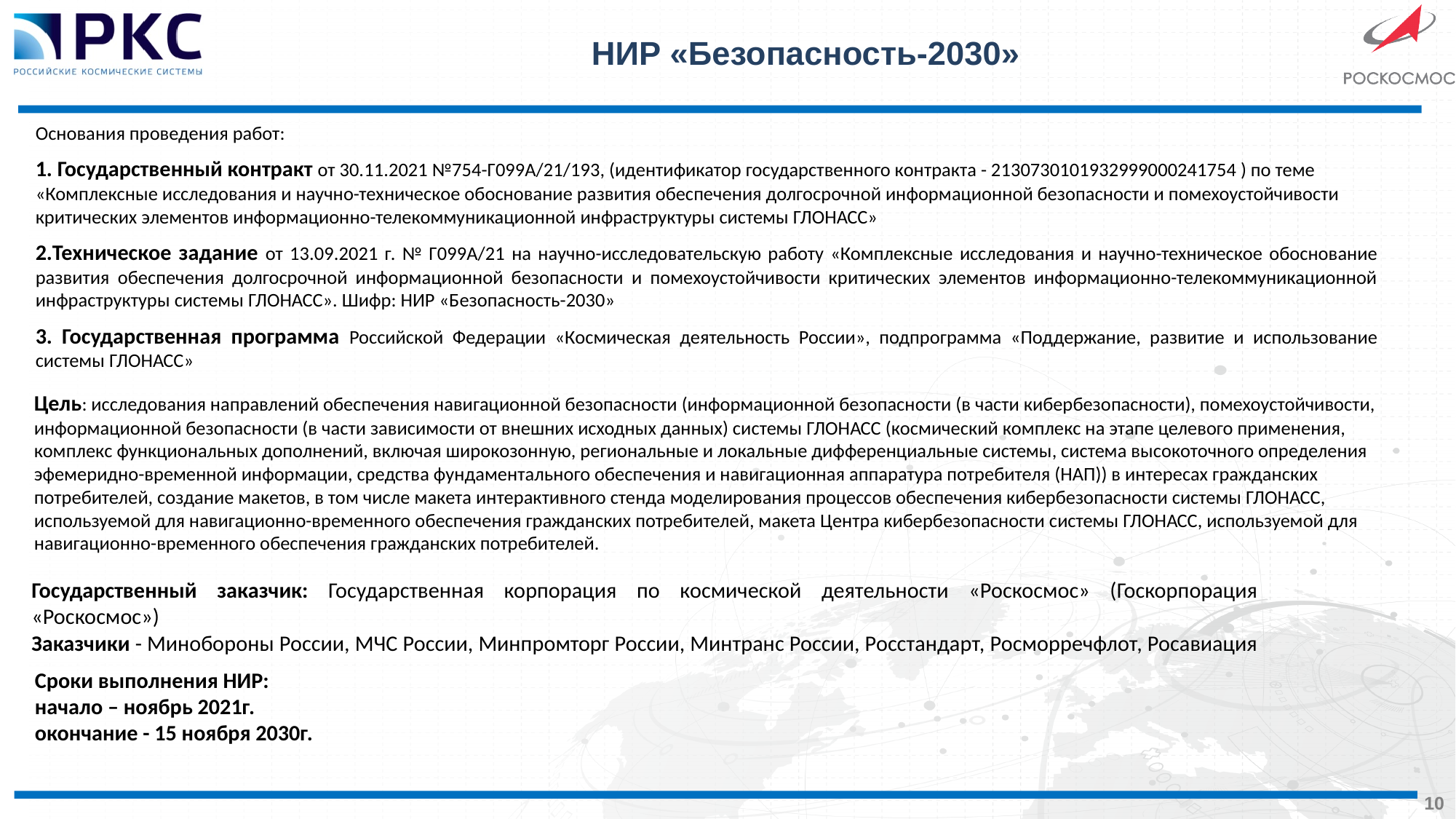

НИР «Безопасность-2030»

Основания проведения работ:
1. Государственный контракт от 30.11.2021 №754-Г099А/21/193, (идентификатор государственного контракта - 2130730101932999000241754 ) по теме  «Комплексные исследования и научно-техническое обоснование развития обеспечения долгосрочной информационной безопасности и помехоустойчивости критических элементов информационно-телекоммуникационной инфраструктуры системы ГЛОНАСС»
2.Техническое задание от 13.09.2021 г. № Г099А/21 на научно-исследовательскую работу «Комплексные исследования и научно-техническое обоснование развития обеспечения долгосрочной информационной безопасности и помехоустойчивости критических элементов информационно-телекоммуникационной инфраструктуры системы ГЛОНАСС». Шифр: НИР «Безопасность-2030»
3. Государственная программа Российской Федерации «Космическая деятельность России», подпрограмма «Поддержание, развитие и использование системы ГЛОНАСС»

Цель: исследования направлений обеспечения навигационной безопасности (информационной безопасности (в части кибербезопасности), помехоустойчивости, информационной безопасности (в части зависимости от внешних исходных данных) системы ГЛОНАСС (космический комплекс на этапе целевого применения, комплекс функциональных дополнений, включая широкозонную, региональные и локальные дифференциальные системы, система высокоточного определения эфемеридно-временной информации, средства фундаментального обеспечения и навигационная аппаратура потребителя (НАП)) в интересах гражданских потребителей, создание макетов, в том числе макета интерактивного стенда моделирования процессов обеспечения кибербезопасности системы ГЛОНАСС, используемой для навигационно-временного обеспечения гражданских потребителей, макета Центра кибербезопасности системы ГЛОНАСС, используемой для навигационно-временного обеспечения гражданских потребителей.
Государственный заказчик: Государственная корпорация по космической деятельности «Роскосмос» (Госкорпорация «Роскосмос»)
Заказчики - Минобороны России, МЧС России, Минпромторг России, Минтранс России, Росстандарт, Росморречфлот, Росавиация
Сроки выполнения НИР:
начало – ноябрь 2021г.
окончание - 15 ноября 2030г.